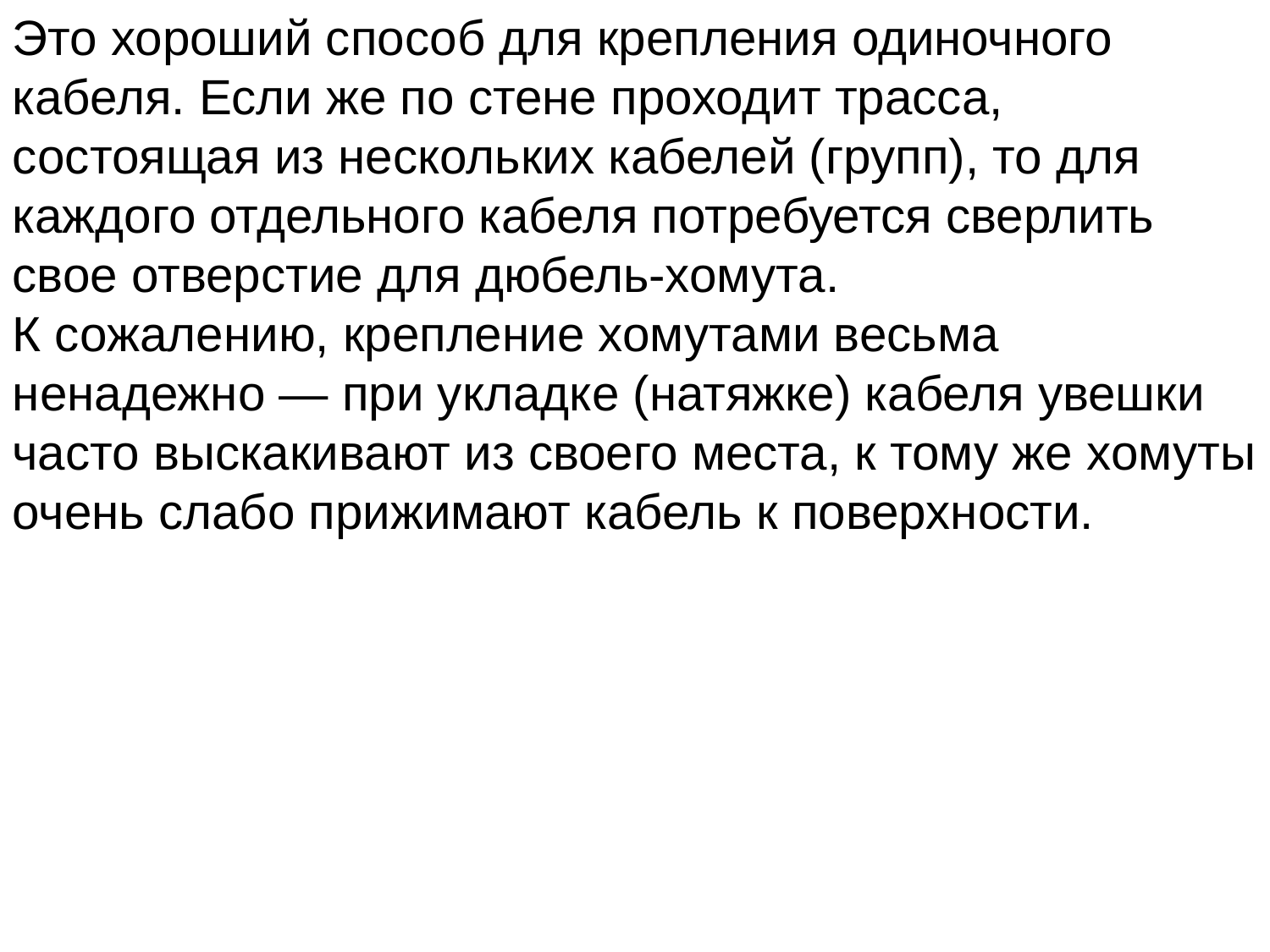

Это хороший способ для крепления одиночного кабеля. Если же по стене проходит трасса, состоящая из нескольких кабелей (групп), то для каждого отдельного кабеля потребуется сверлить свое отверстие для дюбель-хомута.
К сожалению, крепление хомутами весьма ненадежно — при укладке (натяжке) кабеля увешки часто выскакивают из своего места, к тому же хомуты очень слабо прижимают кабель к поверхности.